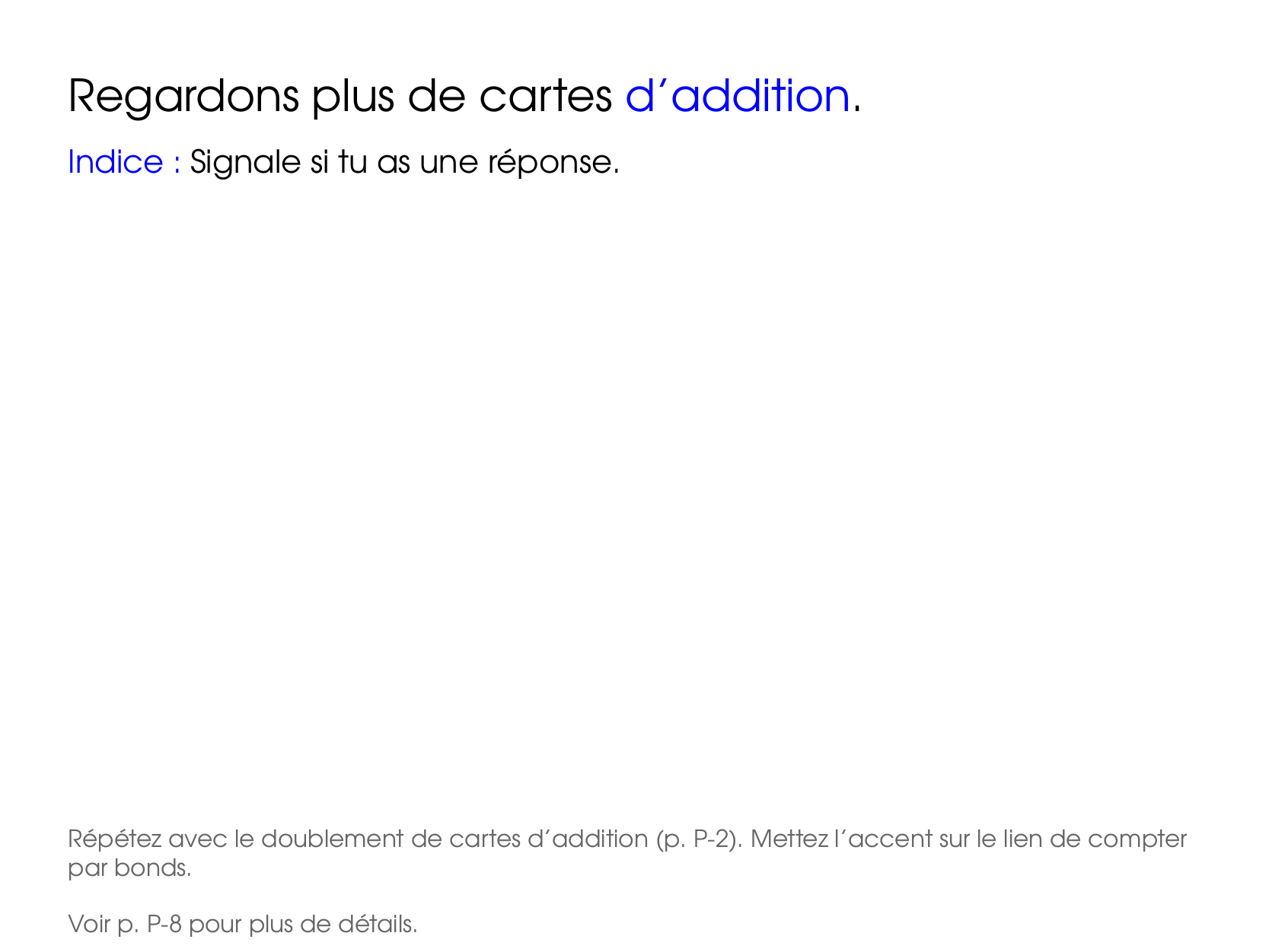

Regardons plus de cartes d’addition.
Indice : Signale si tu as une réponse.
Répétez avec le doublement de cartes d’addition (p. P-2). Mettez l’accent sur le lien de compter par bonds.
Voir p. P-8 pour plus de détails.